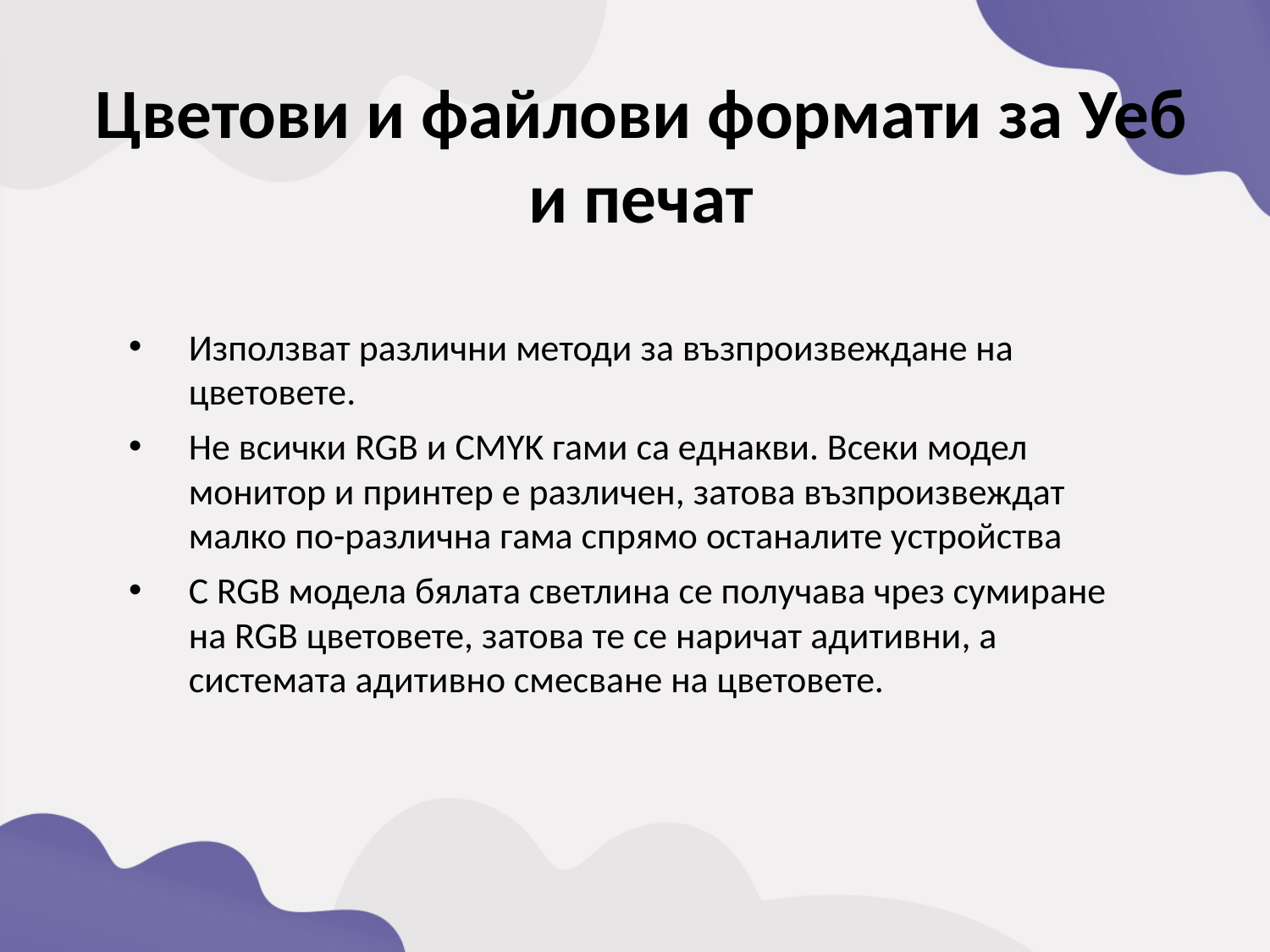

Цветови и файлови формати за Уеб и печат
Използват различни методи за възпроизвеждане на цветовете.
Не всички RGB и CMYK гами са еднакви. Всеки модел монитор и принтер е различен, затова възпроизвеждат малко по-различна гама спрямо останалите устройства
С RGB модела бялата светлина се получава чрез сумиране на RGB цветовете, затова те се наричат адитивни, а системата адитивно смесване на цветовете.